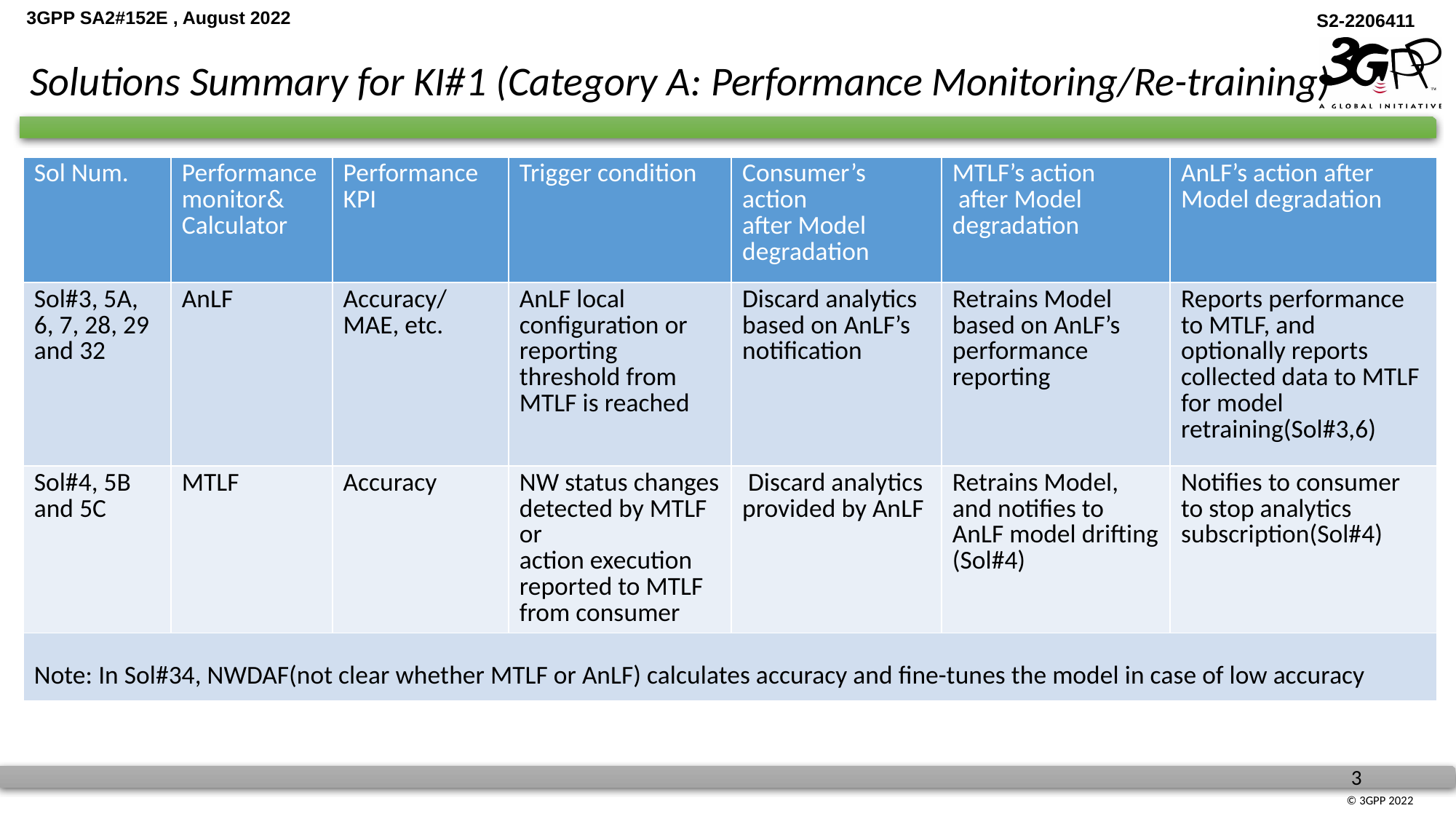

# Solutions Summary for KI#1 (Category A: Performance Monitoring/Re-training)
| Sol Num. | Performance monitor& Calculator | Performance KPI | Trigger condition | Consumer’s action after Model degradation | MTLF’s action after Model degradation | AnLF’s action after Model degradation |
| --- | --- | --- | --- | --- | --- | --- |
| Sol#3, 5A, 6, 7, 28, 29 and 32 | AnLF | Accuracy/MAE, etc. | AnLF local configuration or reporting threshold from MTLF is reached | Discard analytics based on AnLF’s notification | Retrains Model based on AnLF’s performance reporting | Reports performance to MTLF, and optionally reports collected data to MTLF for model retraining(Sol#3,6) |
| Sol#4, 5B and 5C | MTLF | Accuracy | NW status changes detected by MTLF or action execution reported to MTLF from consumer | Discard analytics provided by AnLF | Retrains Model, and notifies to AnLF model drifting (Sol#4) | Notifies to consumer to stop analytics subscription(Sol#4) |
| Note: In Sol#34, NWDAF(not clear whether MTLF or AnLF) calculates accuracy and fine-tunes the model in case of low accuracy |  |  |  |  |  |  |